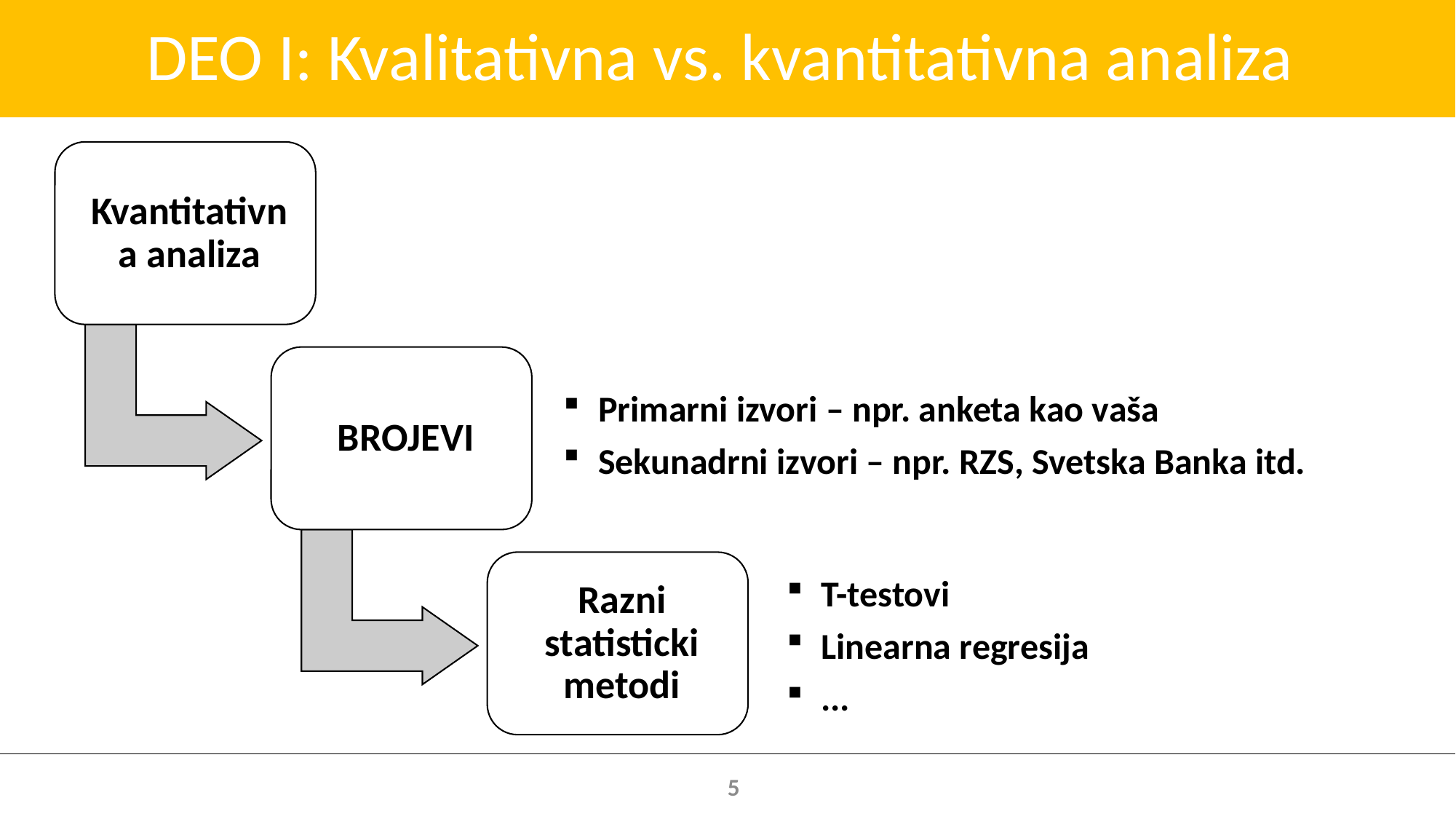

# DEO I: Kvalitativna vs. kvantitativna analiza
Kvantitativna analiza
BROJEVI
Razni statisticki metodi
Primarni izvori – npr. anketa kao vaša
Sekunadrni izvori – npr. RZS, Svetska Banka itd.
T-testovi
Linearna regresija
...
5